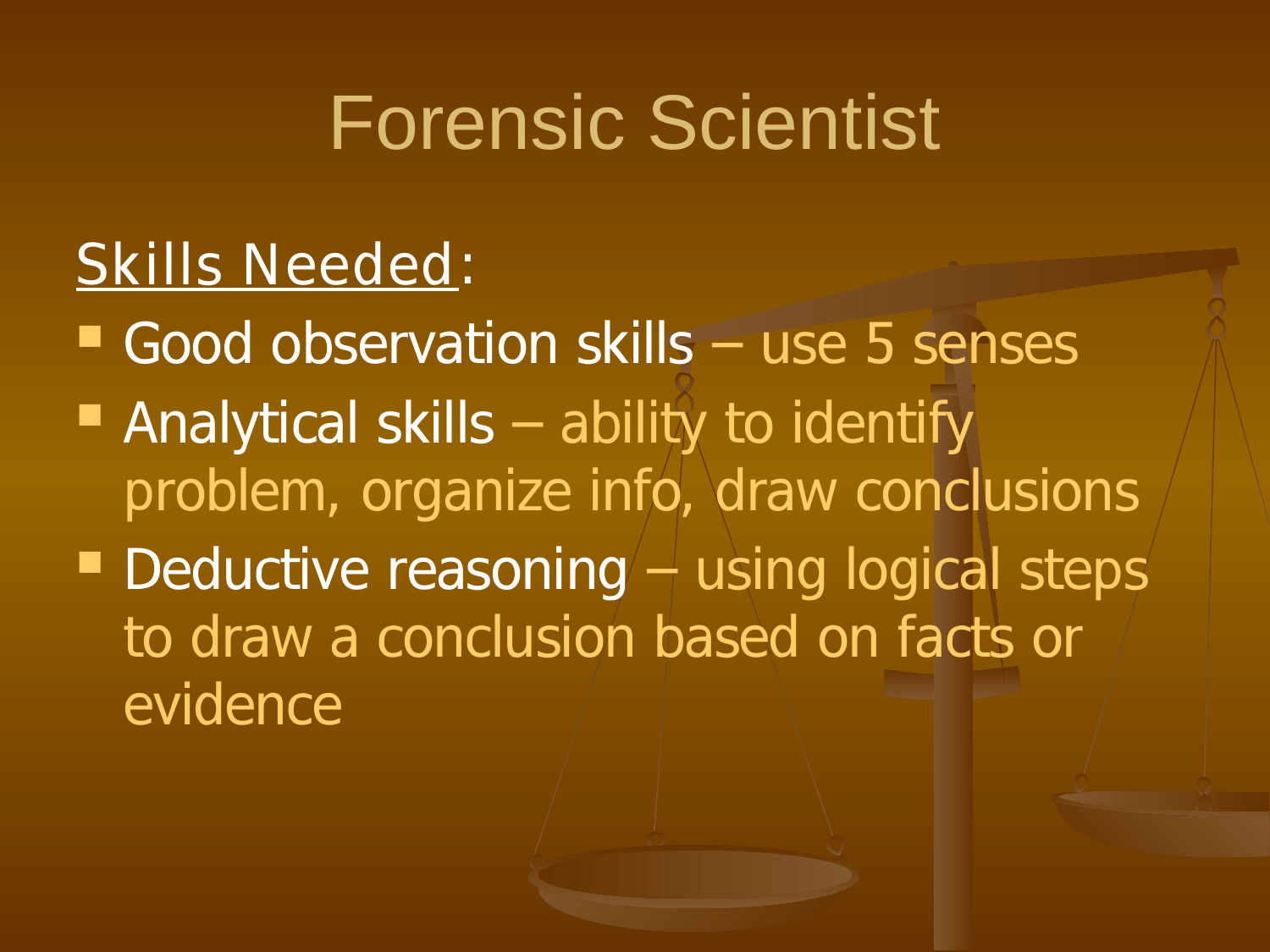

# Forensic Scientist
Skills Needed:
Good observation skills – use 5 senses
Analytical skills – ability to identify problem, organize info, draw conclusions
Deductive reasoning – using logical steps to draw a conclusion based on facts or evidence